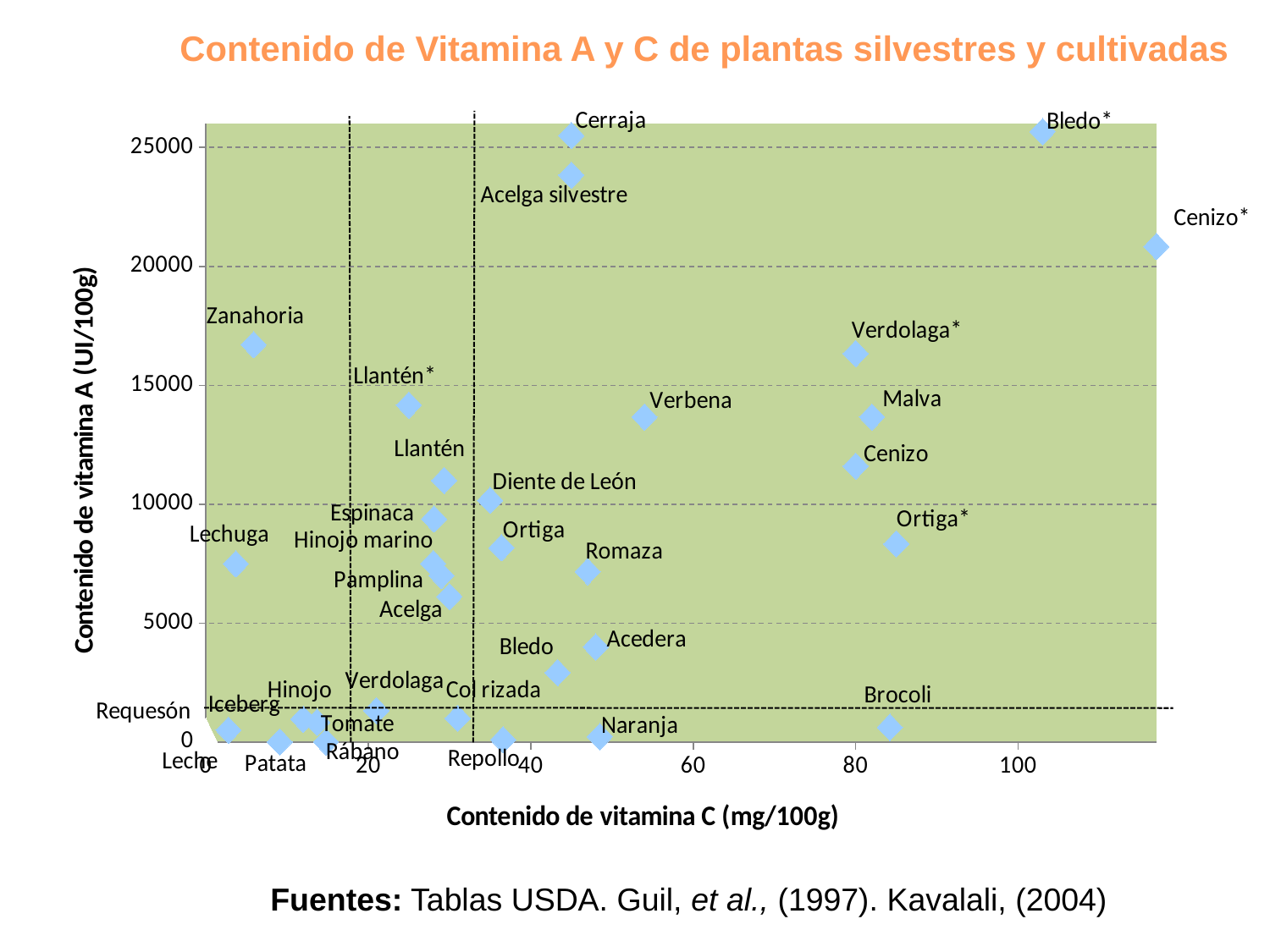

Contenido de Vitamina A y C de plantas silvestres y cultivadas

### Chart

| Category | Valores Y |
|---|---|
Fuentes: Tablas USDA. Guil, et al., (1997). Kavalali, (2004)